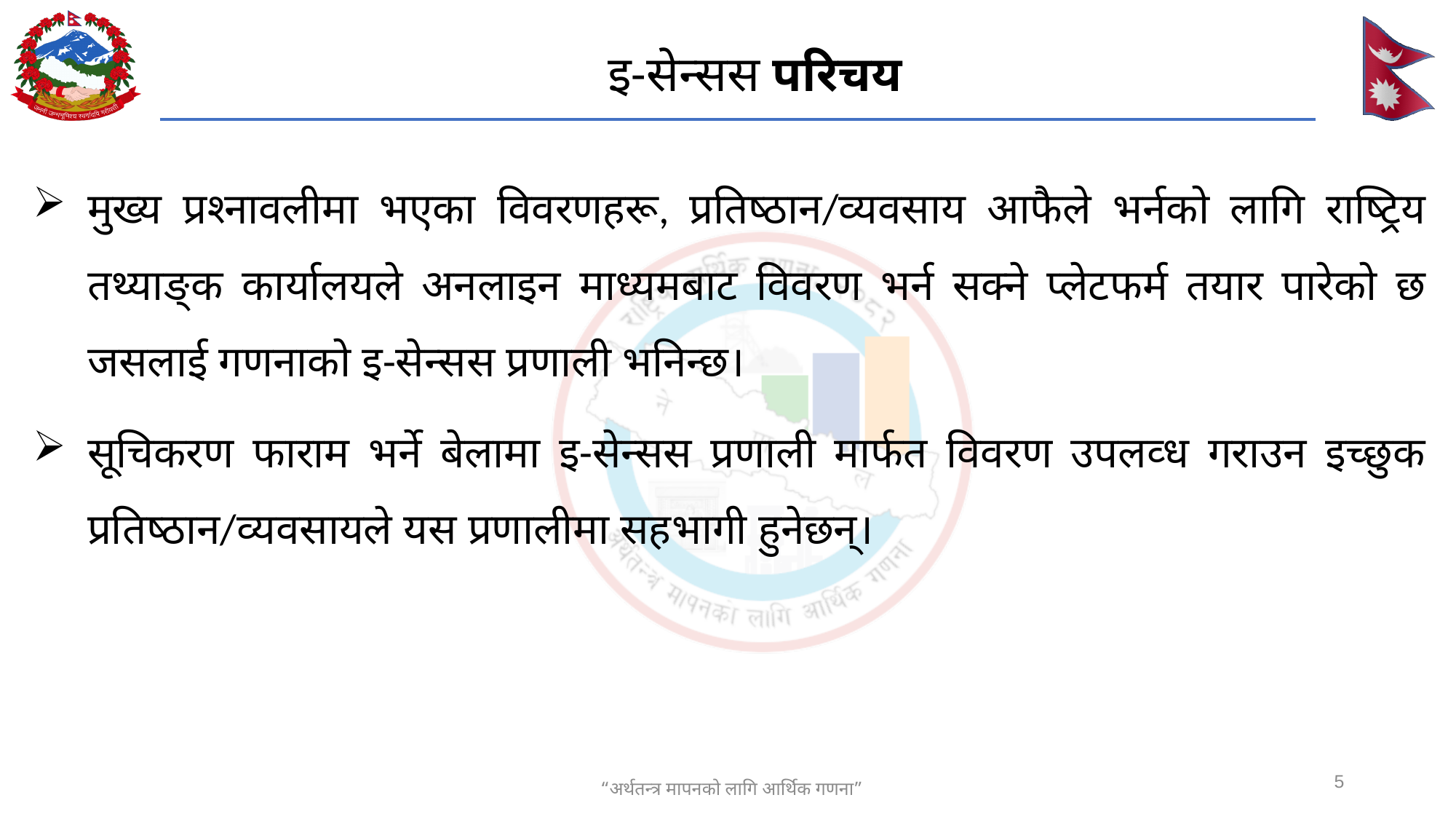

# इ-सेन्सस परिचय
मुख्य प्रश्नावलीमा भएका विवरणहरू, प्रतिष्ठान/व्यवसाय आफैले भर्नको लागि राष्ट्रिय तथ्याङ्क कार्यालयले अनलाइन माध्यमबाट विवरण भर्न सक्ने प्लेटफर्म तयार पारेको छ जसलाई गणनाको इ-सेन्सस प्रणाली भनिन्छ।
सूचिकरण फाराम भर्ने बेलामा इ-सेन्सस प्रणाली मार्फत विवरण उपलव्ध गराउन इच्छुक प्रतिष्ठान/व्यवसायले यस प्रणालीमा सहभागी हुनेछन्।

5
“अर्थतन्त्र मापनको लागि आर्थिक गणना”